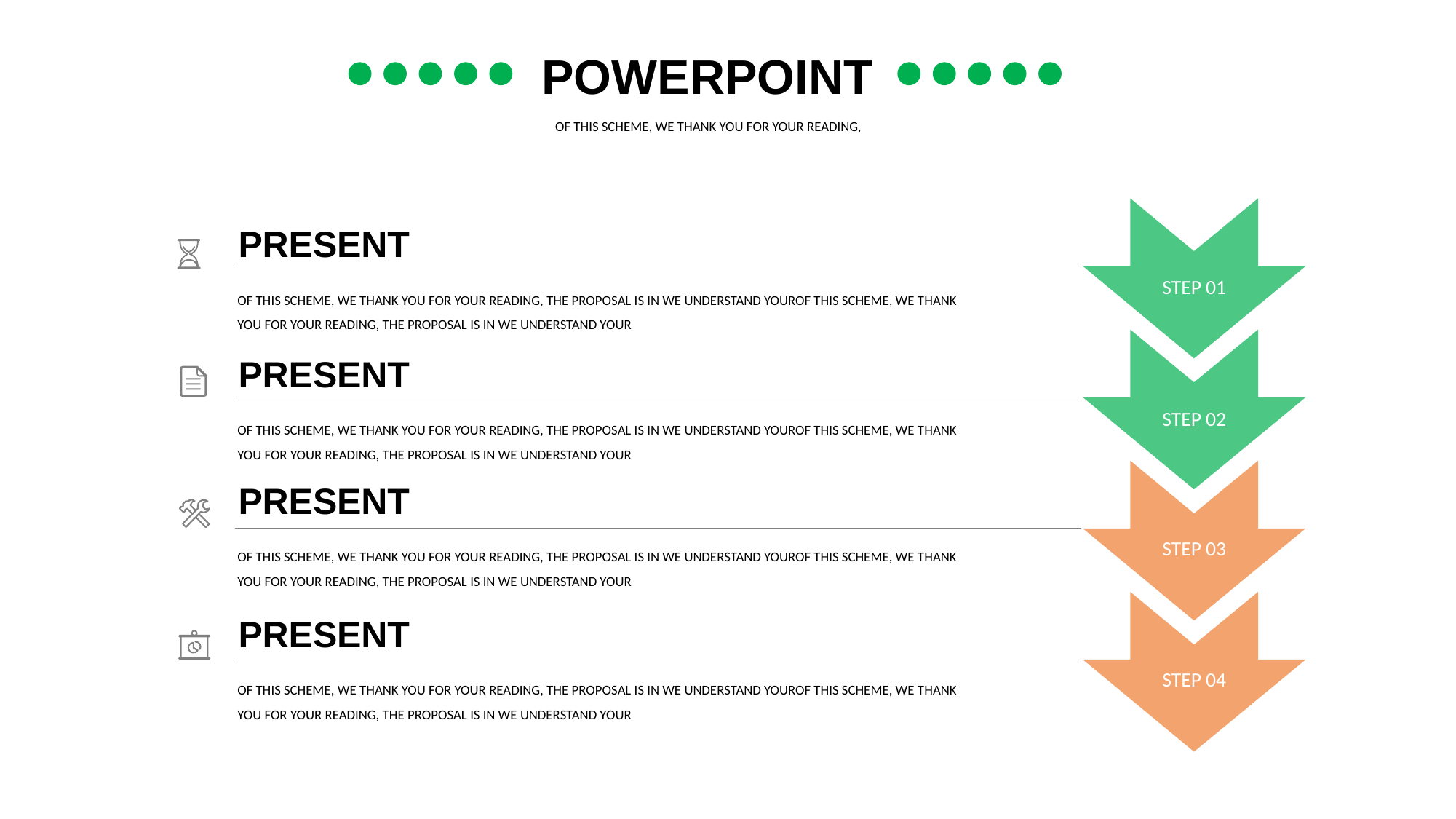

POWERPOINT

OF THIS SCHEME, WE THANK YOU FOR YOUR READING,

PRESENT
OF THIS SCHEME, WE THANK YOU FOR YOUR READING, THE PROPOSAL IS IN WE UNDERSTAND YOUROF THIS SCHEME, WE THANK YOU FOR YOUR READING, THE PROPOSAL IS IN WE UNDERSTAND YOUR

STEP 01

PRESENT
OF THIS SCHEME, WE THANK YOU FOR YOUR READING, THE PROPOSAL IS IN WE UNDERSTAND YOUROF THIS SCHEME, WE THANK YOU FOR YOUR READING, THE PROPOSAL IS IN WE UNDERSTAND YOUR

STEP 02

PRESENT
OF THIS SCHEME, WE THANK YOU FOR YOUR READING, THE PROPOSAL IS IN WE UNDERSTAND YOUROF THIS SCHEME, WE THANK YOU FOR YOUR READING, THE PROPOSAL IS IN WE UNDERSTAND YOUR

STEP 03

PRESENT
OF THIS SCHEME, WE THANK YOU FOR YOUR READING, THE PROPOSAL IS IN WE UNDERSTAND YOUROF THIS SCHEME, WE THANK YOU FOR YOUR READING, THE PROPOSAL IS IN WE UNDERSTAND YOUR

STEP 04